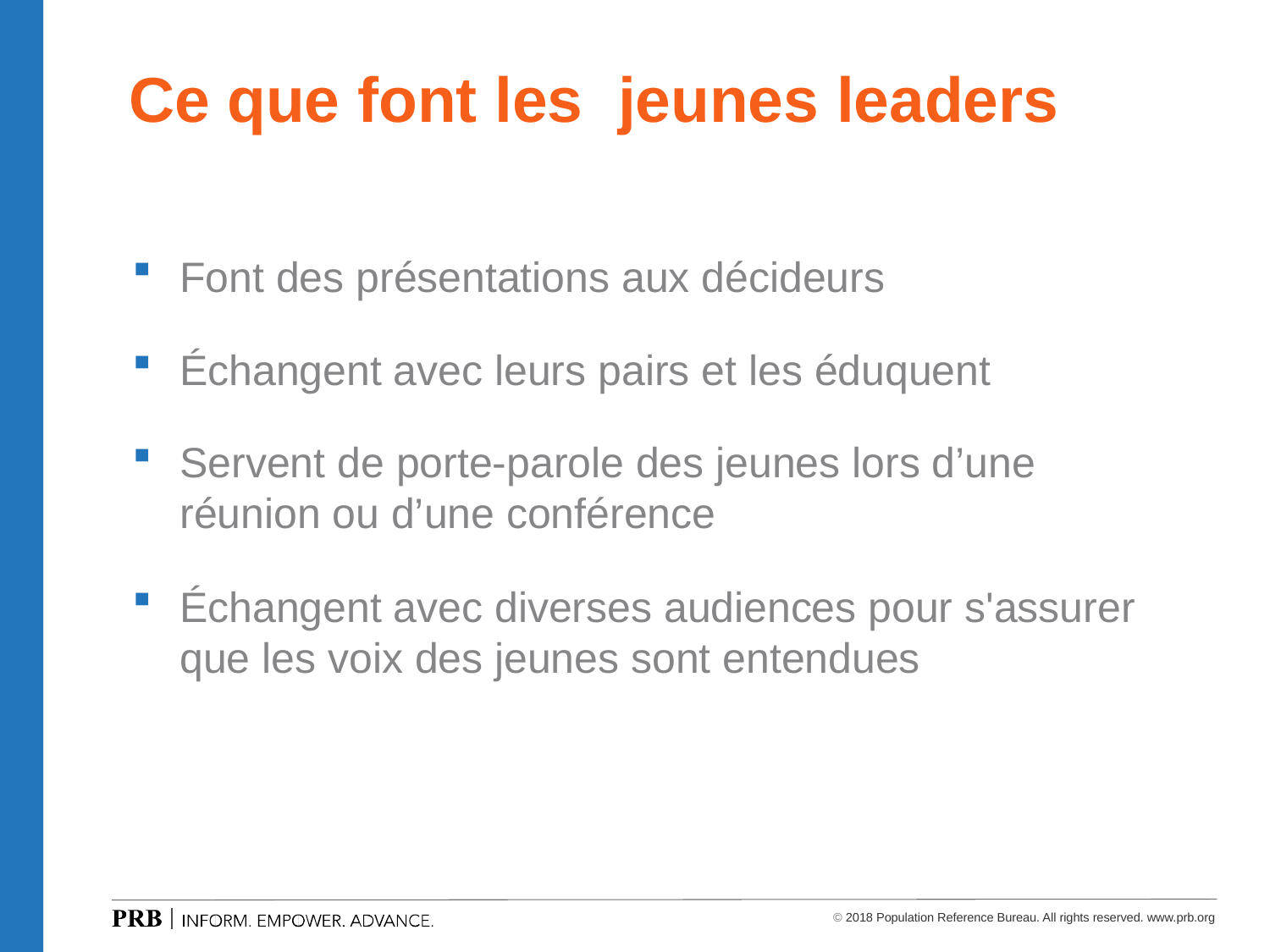

# Ce que font les  jeunes leaders
Font des présentations aux décideurs
Échangent avec leurs pairs et les éduquent
Servent de porte-parole des jeunes lors d’une réunion ou d’une conférence
Échangent avec diverses audiences pour s'assurer que les voix des jeunes sont entendues